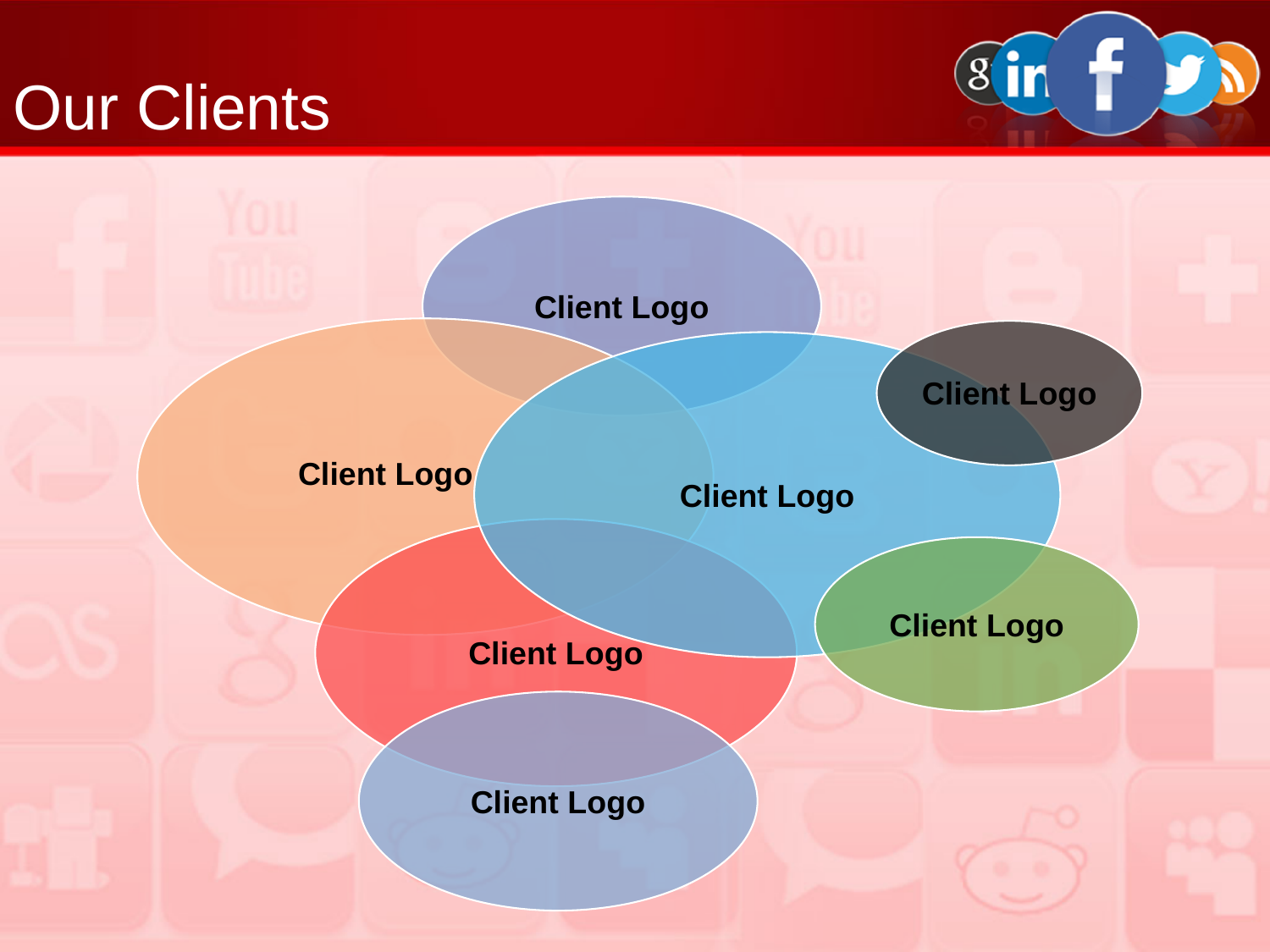

Our Clients

Client Logo

Client Logo

Client Logo

Client Logo

Client Logo

Client Logo

Client Logo